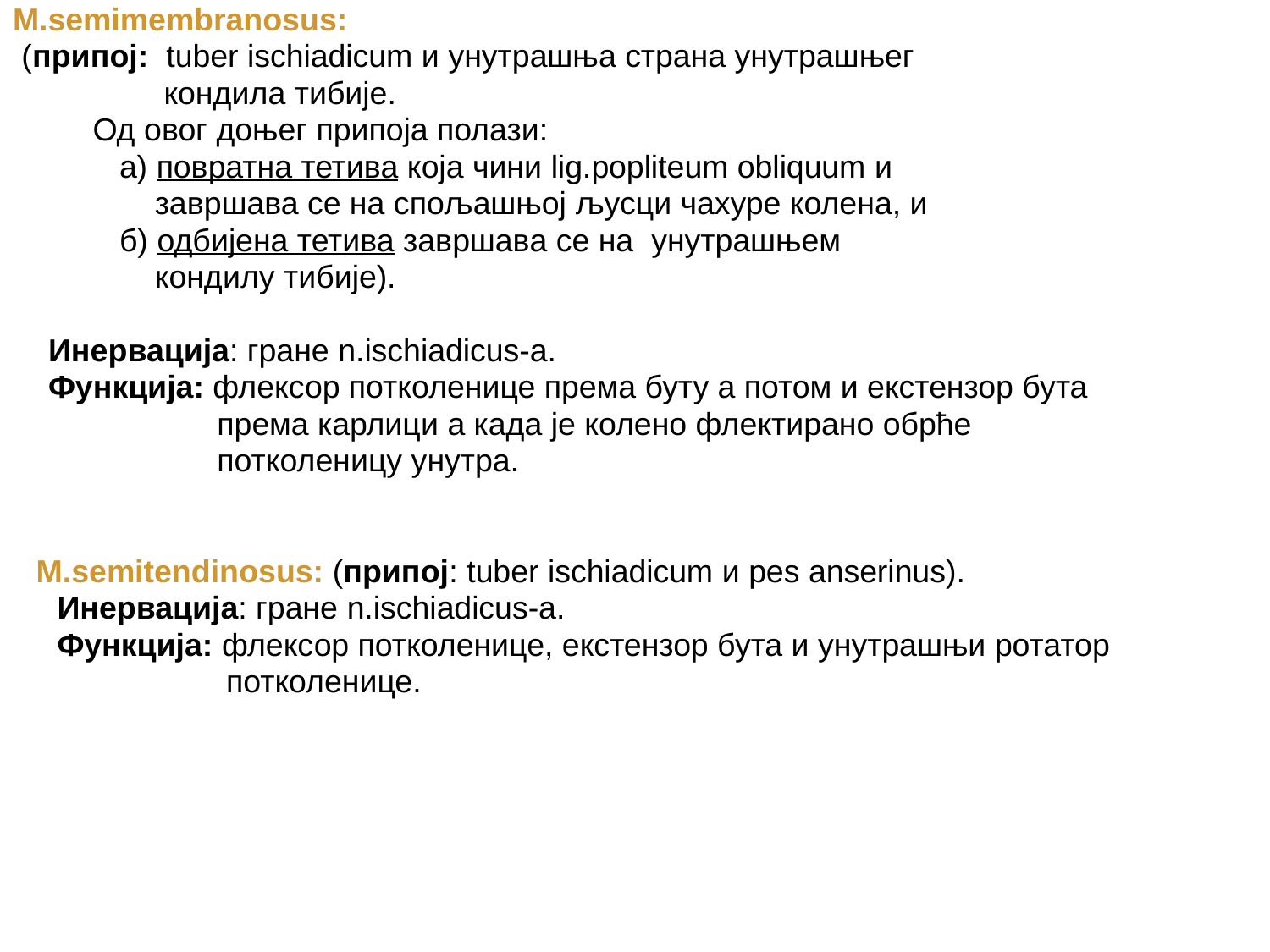

M.semimembranosus:
 (припој:  tuber ischiadicum и унутрашња страна унутрашњег
                 кондилa тибије.
         Од овог доњег припоја полази:
            a) повратна тетива која чини lig.popliteum obliquum и
                завршава се на спољашњој љусци чахуре колена, и
            б) одбијена тетива зaвршaвa се на  унутрaшњем
                кондилу тибије).

    Инервација: гране n.ischiadicus-a.
    Функција: флексор потколенице према буту а потом и екстензор бута
                       према карлици а када је колено флектирано обрће
                       потколеницу унутра.

   M.semitendinosus: (припој: tuber ischiadicum и pes anserinus).
     Инервација: гране n.ischiadicus-a.
     Функција: флексор потколенице, екстензор бута и унутрашњи ротатор
                        потколенице.